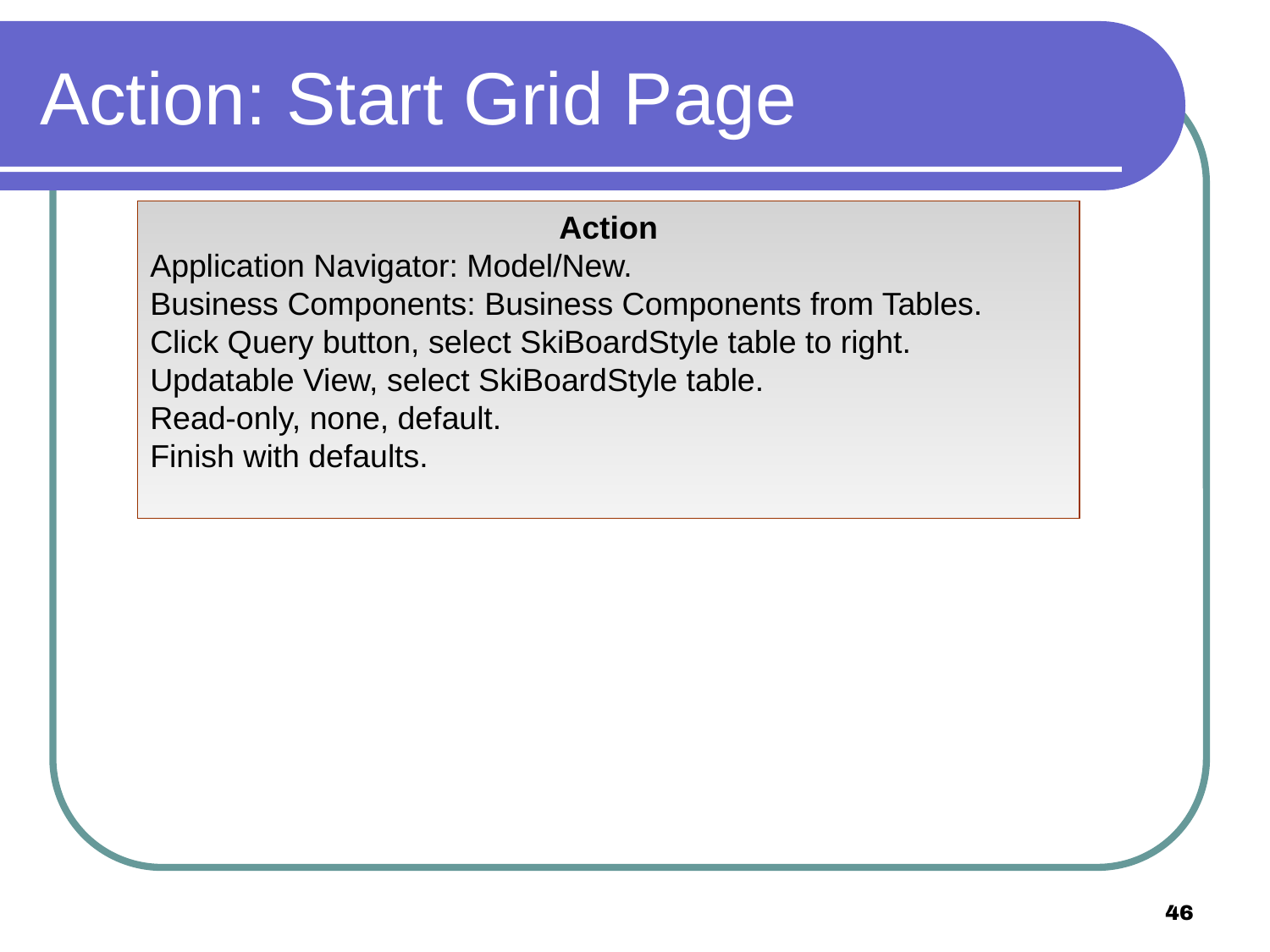

# Action: Start Grid Page
Action
Application Navigator: Model/New.
Business Components: Business Components from Tables.
Click Query button, select SkiBoardStyle table to right.
Updatable View, select SkiBoardStyle table.
Read-only, none, default.
Finish with defaults.

46